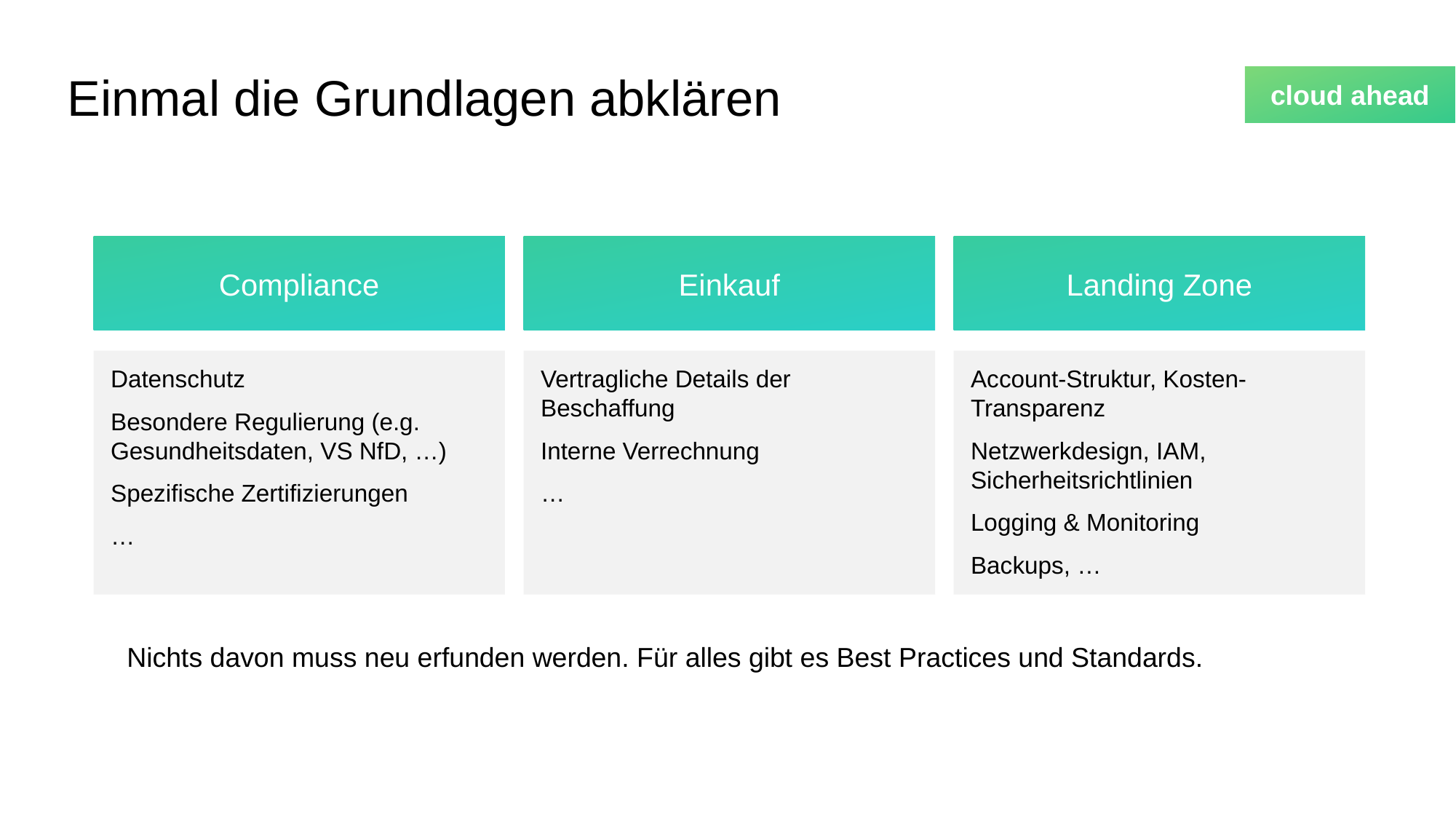

# Einmal die Grundlagen abklären
Compliance
Einkauf
Landing Zone
Datenschutz
Besondere Regulierung (e.g. Gesundheitsdaten, VS NfD, …)
Spezifische Zertifizierungen
…
Vertragliche Details der Beschaffung
Interne Verrechnung
…

Account-Struktur, Kosten-Transparenz
Netzwerkdesign, IAM, Sicherheitsrichtlinien
Logging & Monitoring
Backups, …
Nichts davon muss neu erfunden werden. Für alles gibt es Best Practices und Standards.